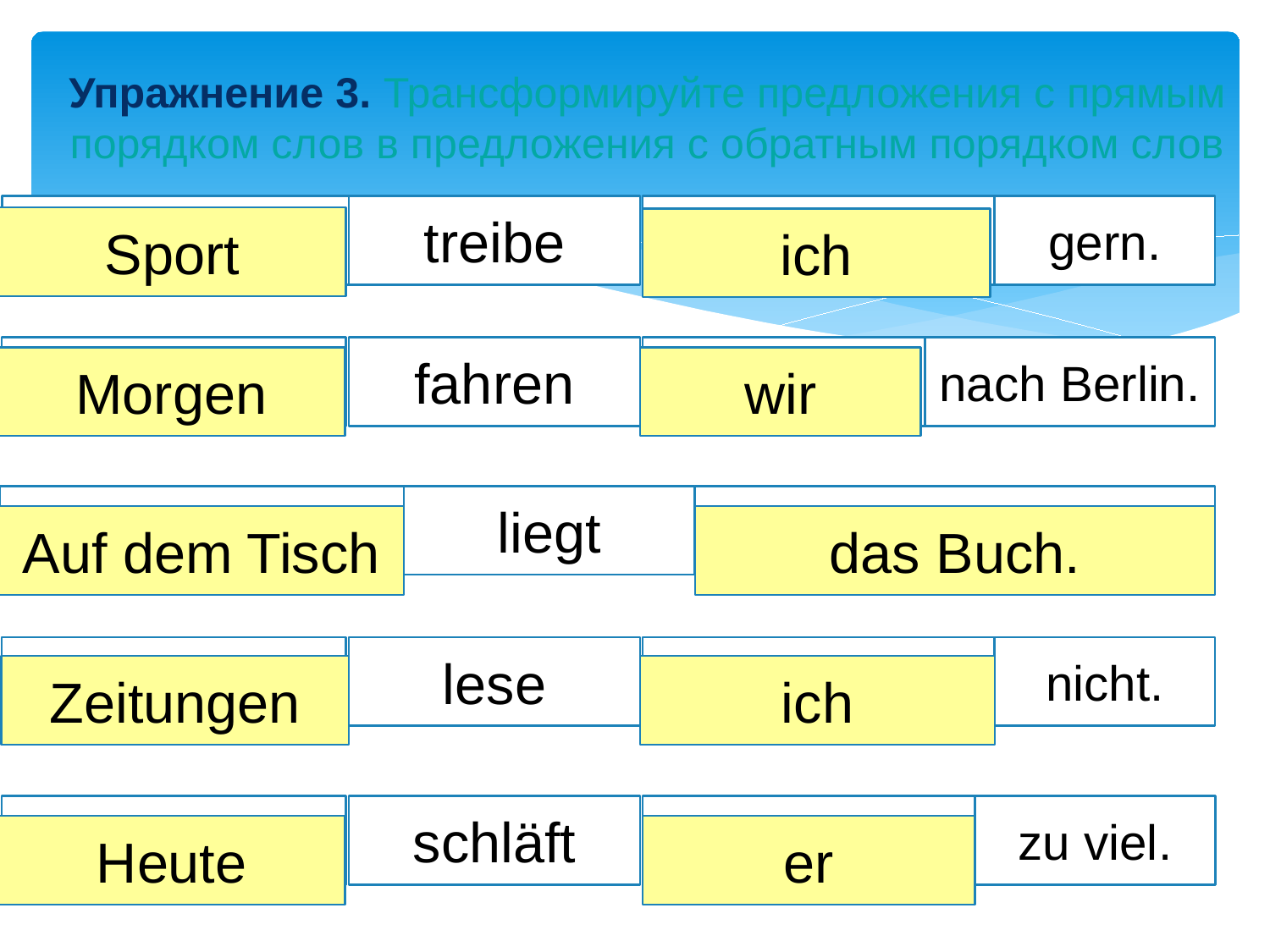

# Упражнение 3. Трансформируйте предложения с прямым порядком слов в предложения с обратным порядком слов
Ich
treibe
Sport
gern.
Sport
ich
Wir
fahren
morgen
nach Berlin.
Morgen
wir
Das Buch
liegt
auf dem Tisch.
Auf dem Tisch
das Buch.
Ich
lese
Zeitungen
nicht.
Zeitungen
ich
Er
schläft
heute
zu viel.
Heute
er